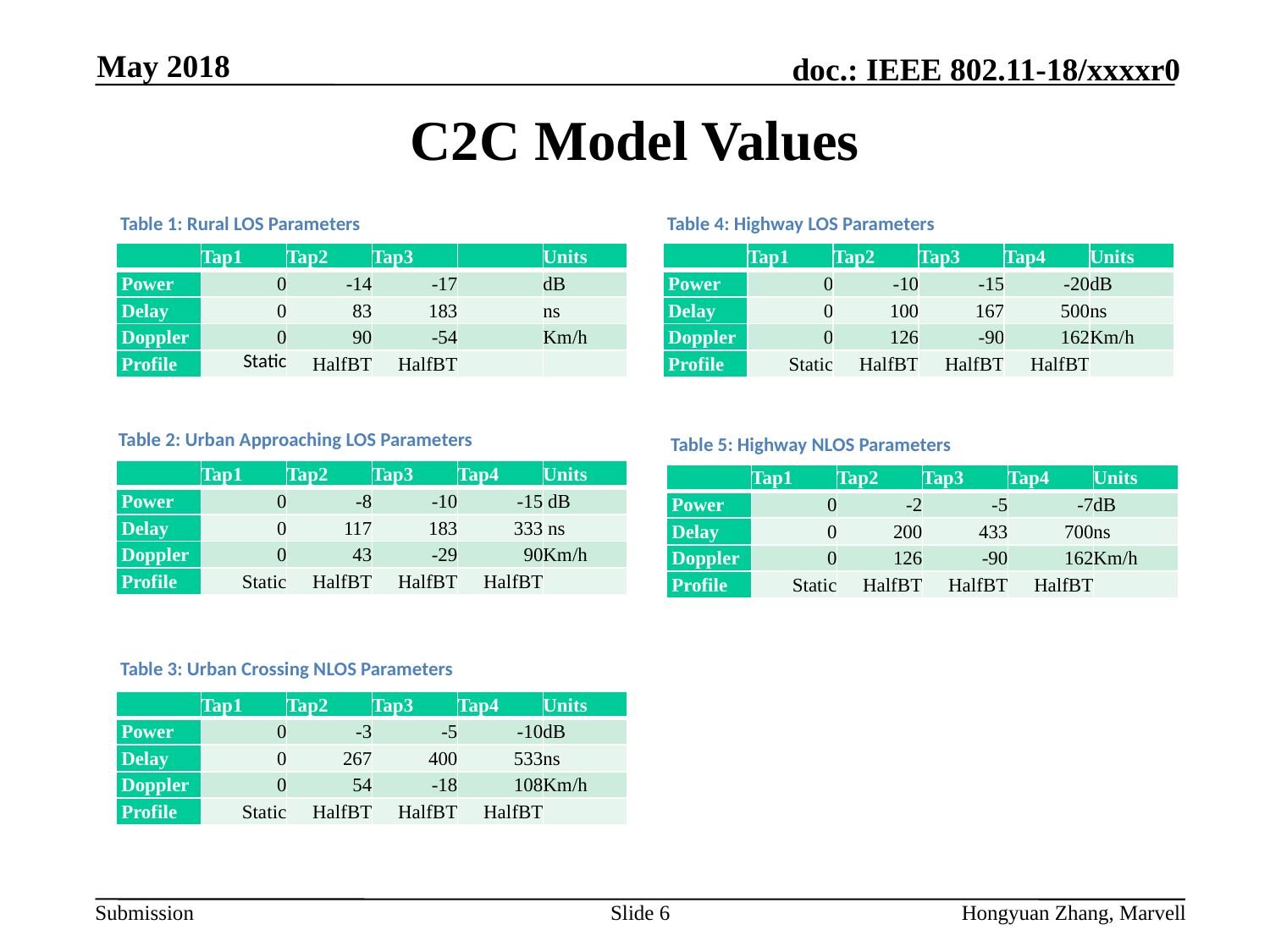

May 2018
# C2C Model Values
Table 1: Rural LOS Parameters
Table 4: Highway LOS Parameters
|  | Tap1 | Tap2 | Tap3 |  | Units |
| --- | --- | --- | --- | --- | --- |
| Power | 0 | -14 | -17 |  | dB |
| Delay | 0 | 83 | 183 |  | ns |
| Doppler | 0 | 90 | -54 |  | Km/h |
| Profile | Static | HalfBT | HalfBT |  |  |
|  | Tap1 | Tap2 | Tap3 | Tap4 | Units |
| --- | --- | --- | --- | --- | --- |
| Power | 0 | -10 | -15 | -20 | dB |
| Delay | 0 | 100 | 167 | 500 | ns |
| Doppler | 0 | 126 | -90 | 162 | Km/h |
| Profile | Static | HalfBT | HalfBT | HalfBT |  |
Table 2: Urban Approaching LOS Parameters
Table 5: Highway NLOS Parameters
|  | Tap1 | Tap2 | Tap3 | Tap4 | Units |
| --- | --- | --- | --- | --- | --- |
| Power | 0 | -8 | -10 | -15 | dB |
| Delay | 0 | 117 | 183 | 333 | ns |
| Doppler | 0 | 43 | -29 | 90 | Km/h |
| Profile | Static | HalfBT | HalfBT | HalfBT |  |
|  | Tap1 | Tap2 | Tap3 | Tap4 | Units |
| --- | --- | --- | --- | --- | --- |
| Power | 0 | -2 | -5 | -7 | dB |
| Delay | 0 | 200 | 433 | 700 | ns |
| Doppler | 0 | 126 | -90 | 162 | Km/h |
| Profile | Static | HalfBT | HalfBT | HalfBT |  |
Table 3: Urban Crossing NLOS Parameters
|  | Tap1 | Tap2 | Tap3 | Tap4 | Units |
| --- | --- | --- | --- | --- | --- |
| Power | 0 | -3 | -5 | -10 | dB |
| Delay | 0 | 267 | 400 | 533 | ns |
| Doppler | 0 | 54 | -18 | 108 | Km/h |
| Profile | Static | HalfBT | HalfBT | HalfBT |  |
Slide 6
Hongyuan Zhang, Marvell